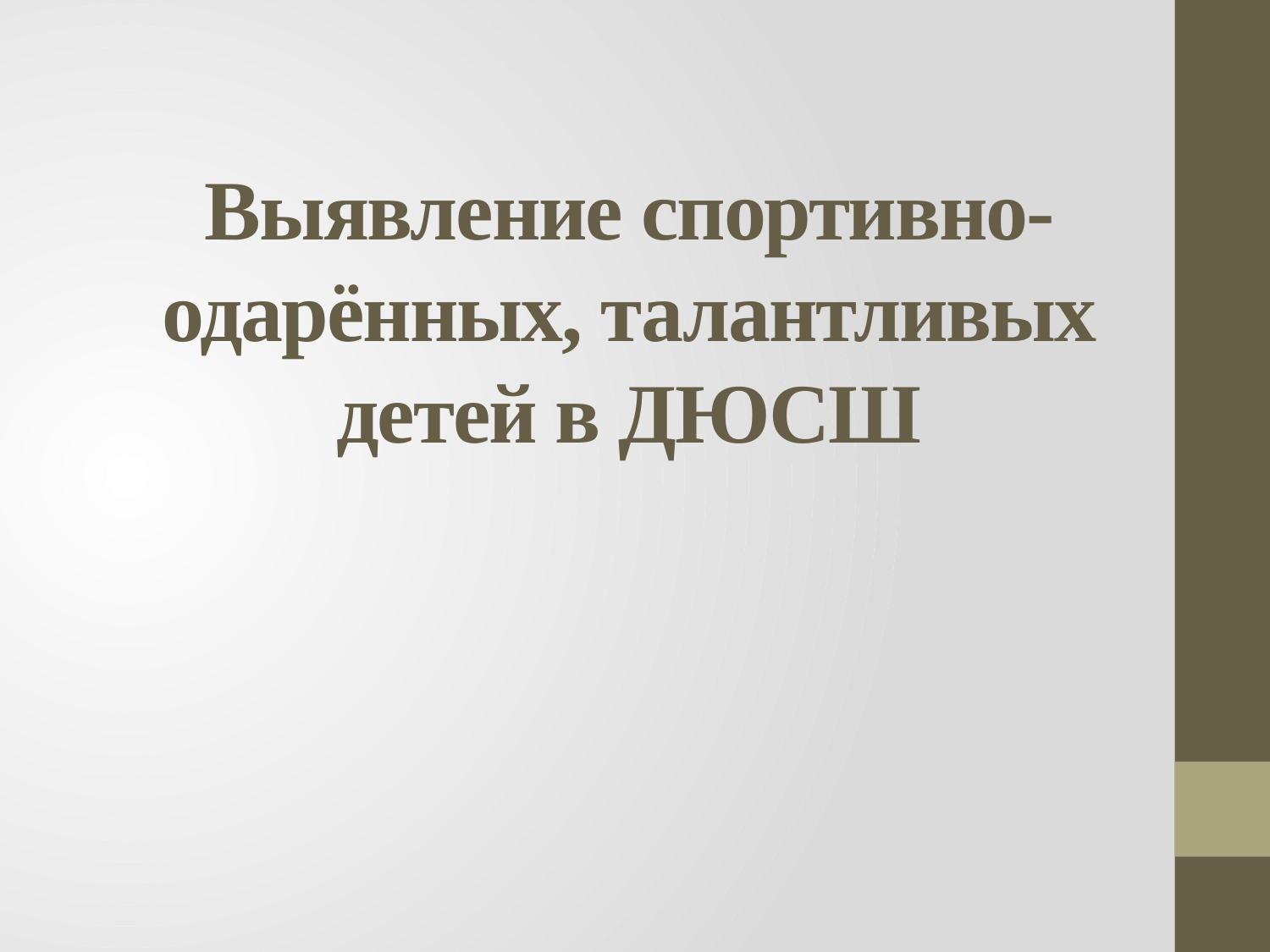

# Выявление спортивно-одарённых, талантливых детей в ДЮСШ